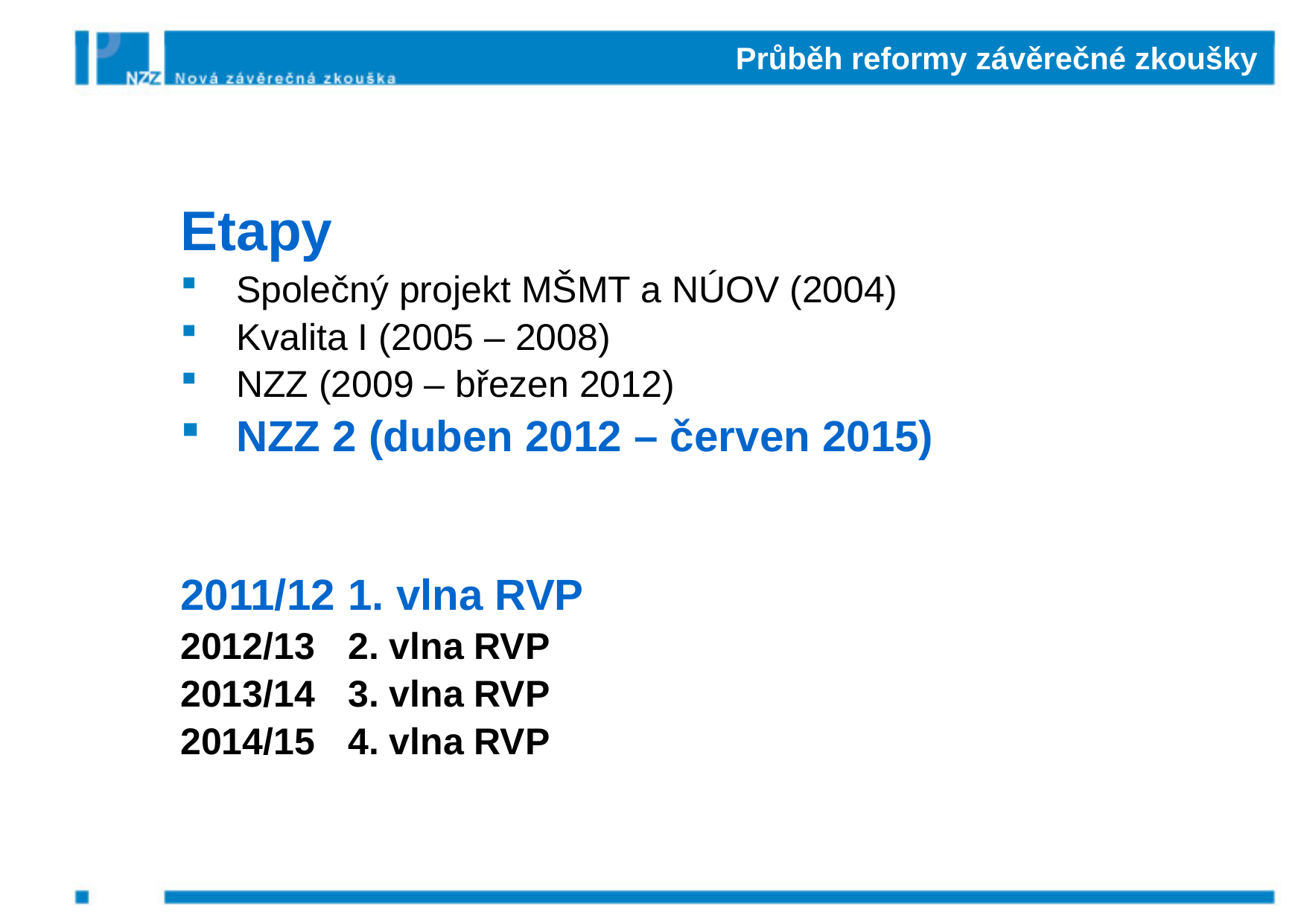

# Průběh reformy závěrečné zkoušky

Etapy
Společný projekt MŠMT a NÚOV (2004)
Kvalita I (2005 – 2008)
NZZ (2009 – březen 2012)
NZZ 2 (duben 2012 – červen 2015)

2011/12	1. vlna RVP
2012/13	2. vlna RVP
2013/14	3. vlna RVP
2014/15	4. vlna RVP